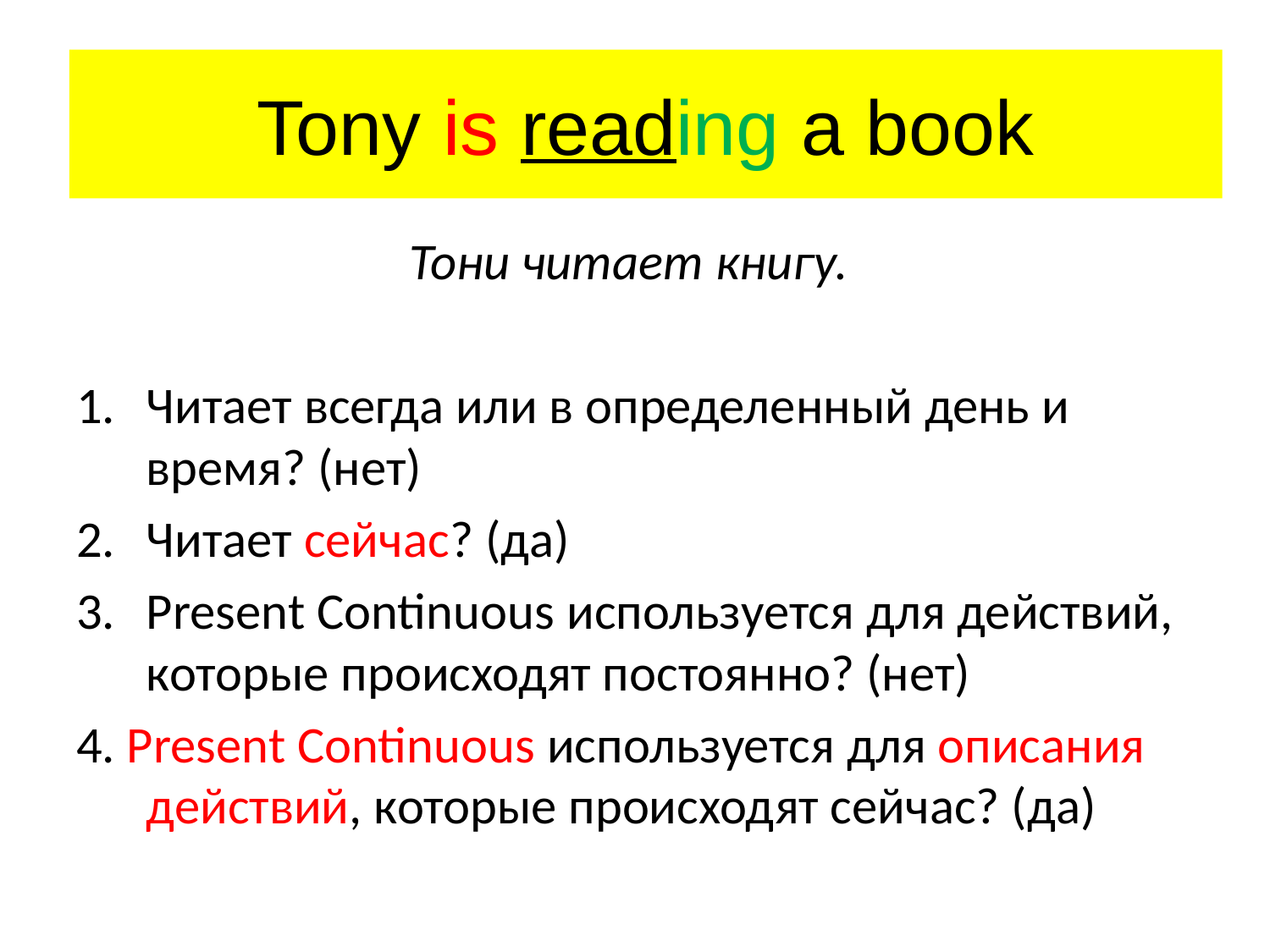

#
Tony is reading a book
Тони читает книгу.

Читает всегда или в определенный день и время? (нет)
Читает сейчас? (да)
Present Continuous используется для действий, которые происходят постоянно? (нет)
4. Present Continuous используется для описания действий, которые происходят сейчас? (да)